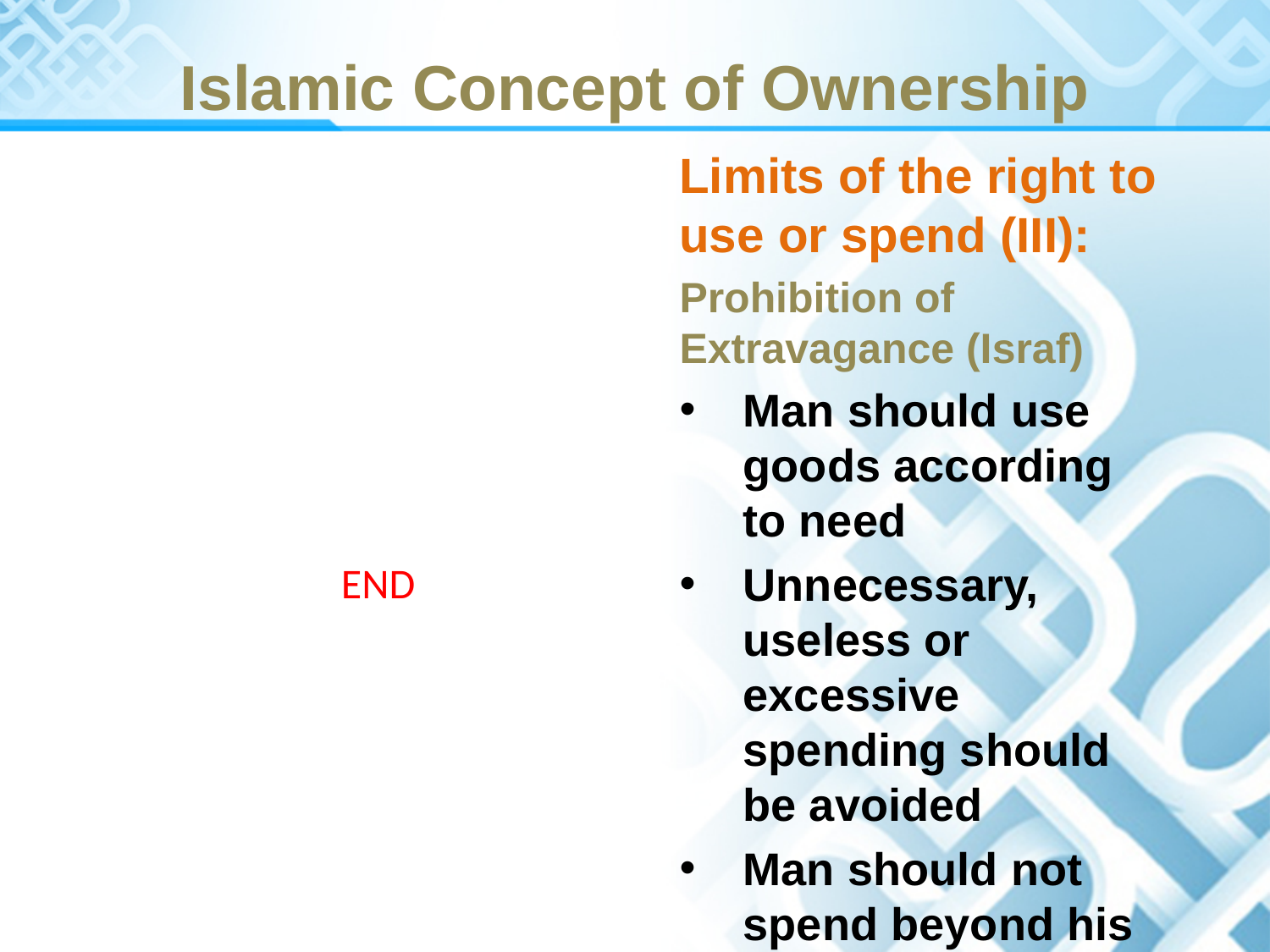

Islamic Concept of Ownership
Limits of the right to use or spend (III):
Prohibition of Extravagance (Israf)
Man should use goods according to need
Unnecessary, useless or excessive spending should be avoided
Man should not spend beyond his means or over and above the need
END